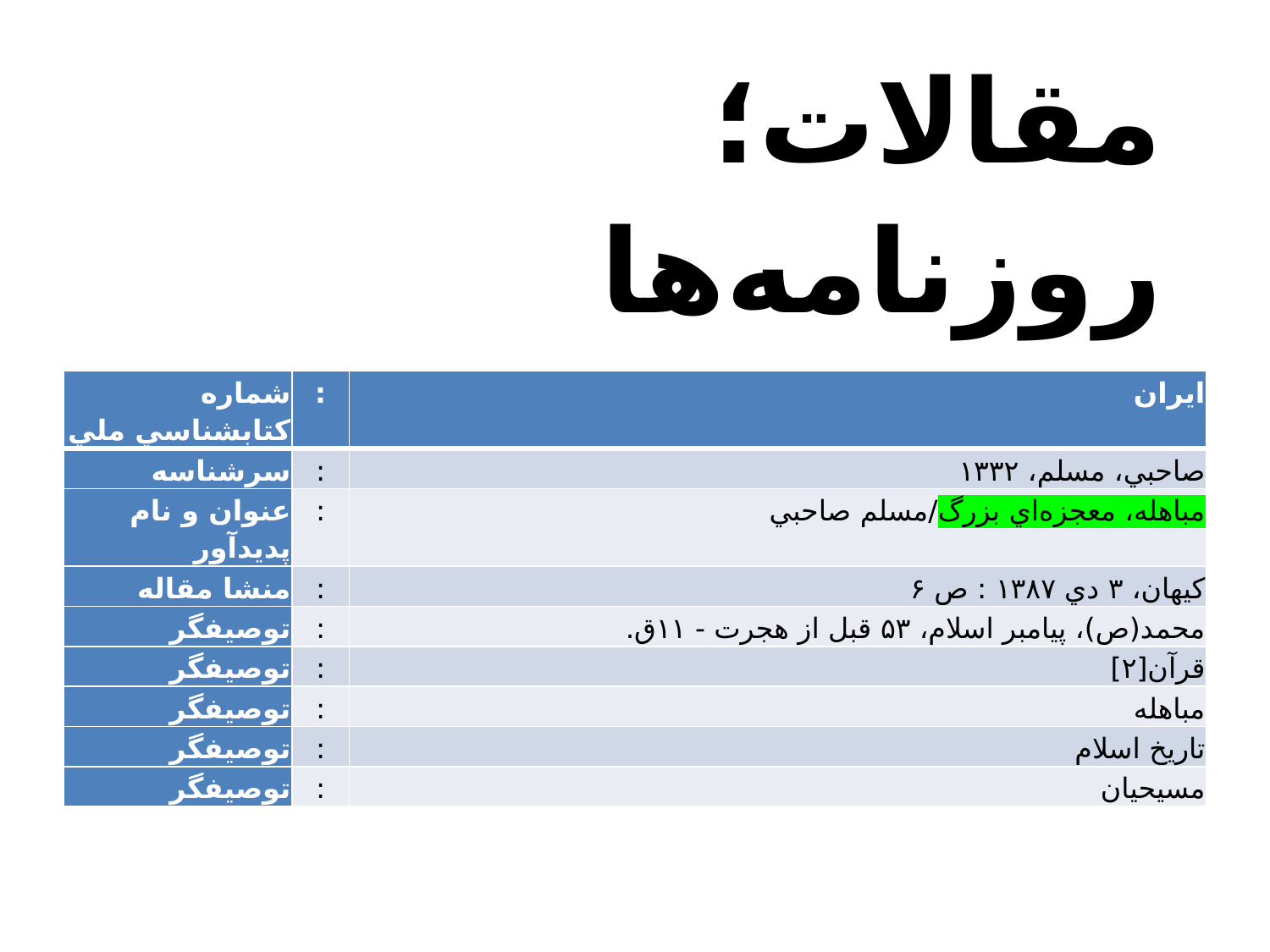

مقالات؛ روزنامه‌ها
| ‏شماره کتابشناسي ملي | : | ايران |
| --- | --- | --- |
| ‏سرشناسه | : | ص‍اح‍ب‍ي‌، م‍س‍ل‍م‌، ‏‫۱۳۳۲ |
| ‏عنوان و نام پديدآور | : | مباهله، معجزه‌اي بزرگ/مسلم صاحبي |
| ‏منشا مقاله | : | کيهان، ۳ دي ۱۳۸۷ : ص ۶ |
| ‏توصيفگر | : | م‍ح‍م‍د(ص)، پيامبر اسلام، ‏‫۵۳ قبل از هجرت -‏ ۱۱ق. |
| ‏توصيفگر | : | ق‍رآن‌[۲] |
| ‏توصيفگر | : | م‍ب‍اه‍ل‍ه‌ |
| ‏توصيفگر | : | ت‍اري‍خ‌ اس‍لام‌ |
| ‏توصيفگر | : | م‍س‍ي‍ح‍ي‍ان‌ |